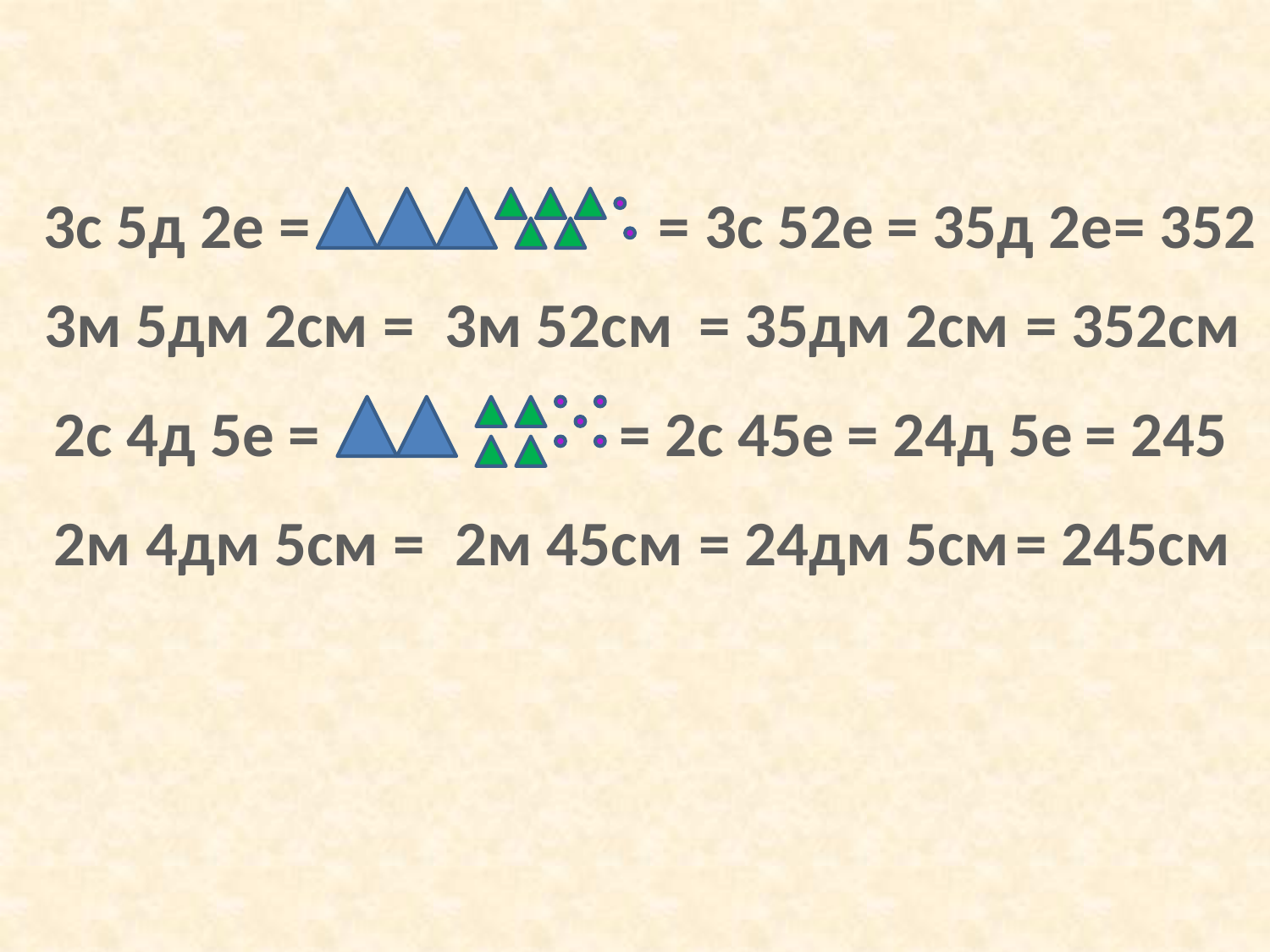

3с 5д 2е =
= 3с 52е
= 35д 2е
= 352

3м 5дм 2см =
 3м 52см
= 35дм 2см
= 352см
2с 4д 5е =
= 2с 45е
= 24д 5е
= 245

2м 4дм 5см =
 2м 45см
= 24дм 5см
= 245см